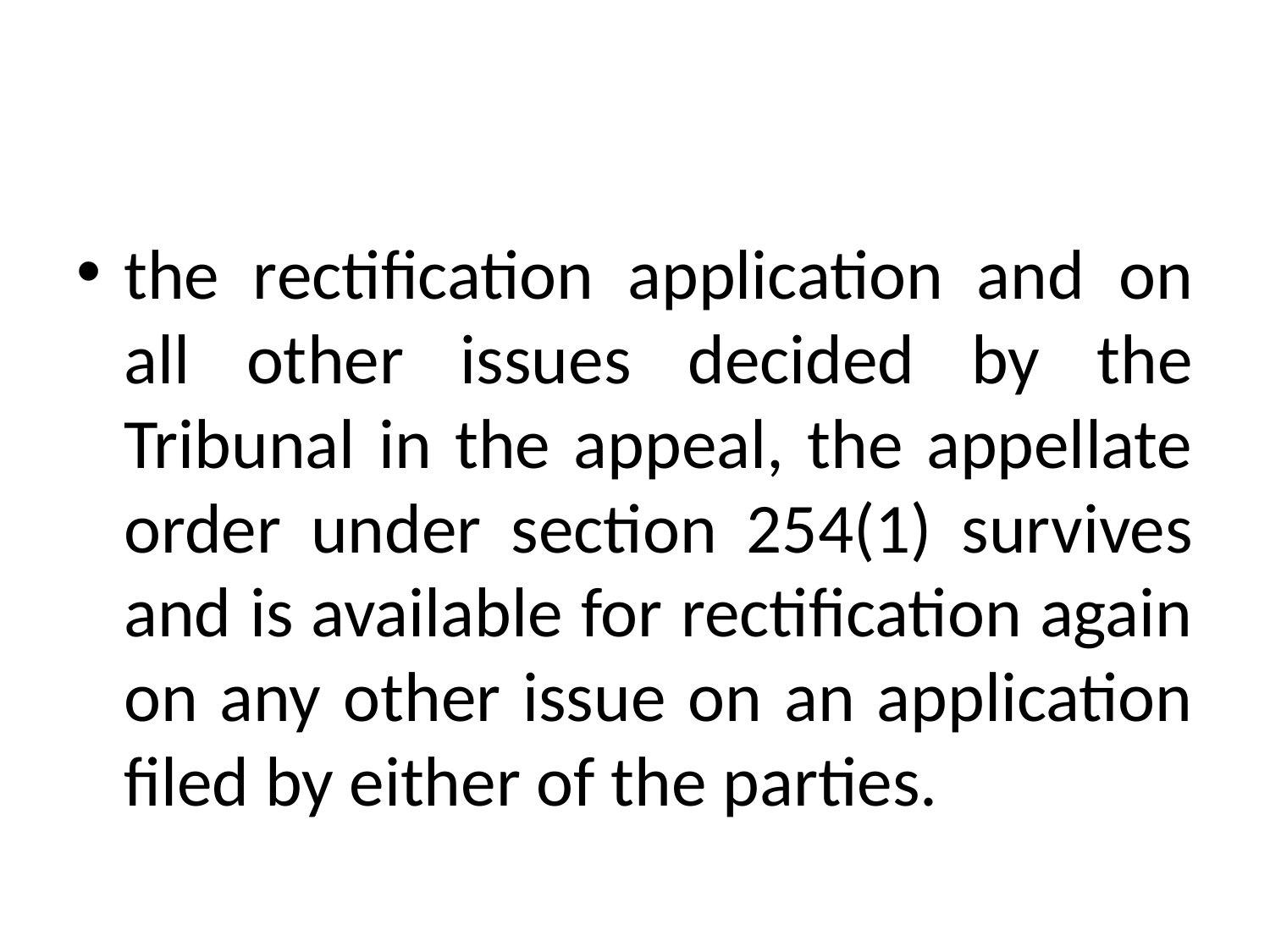

#
the rectification application and on all other issues decided by the Tribunal in the appeal, the appellate order under section 254(1) survives and is available for rectification again on any other issue on an application filed by either of the parties.